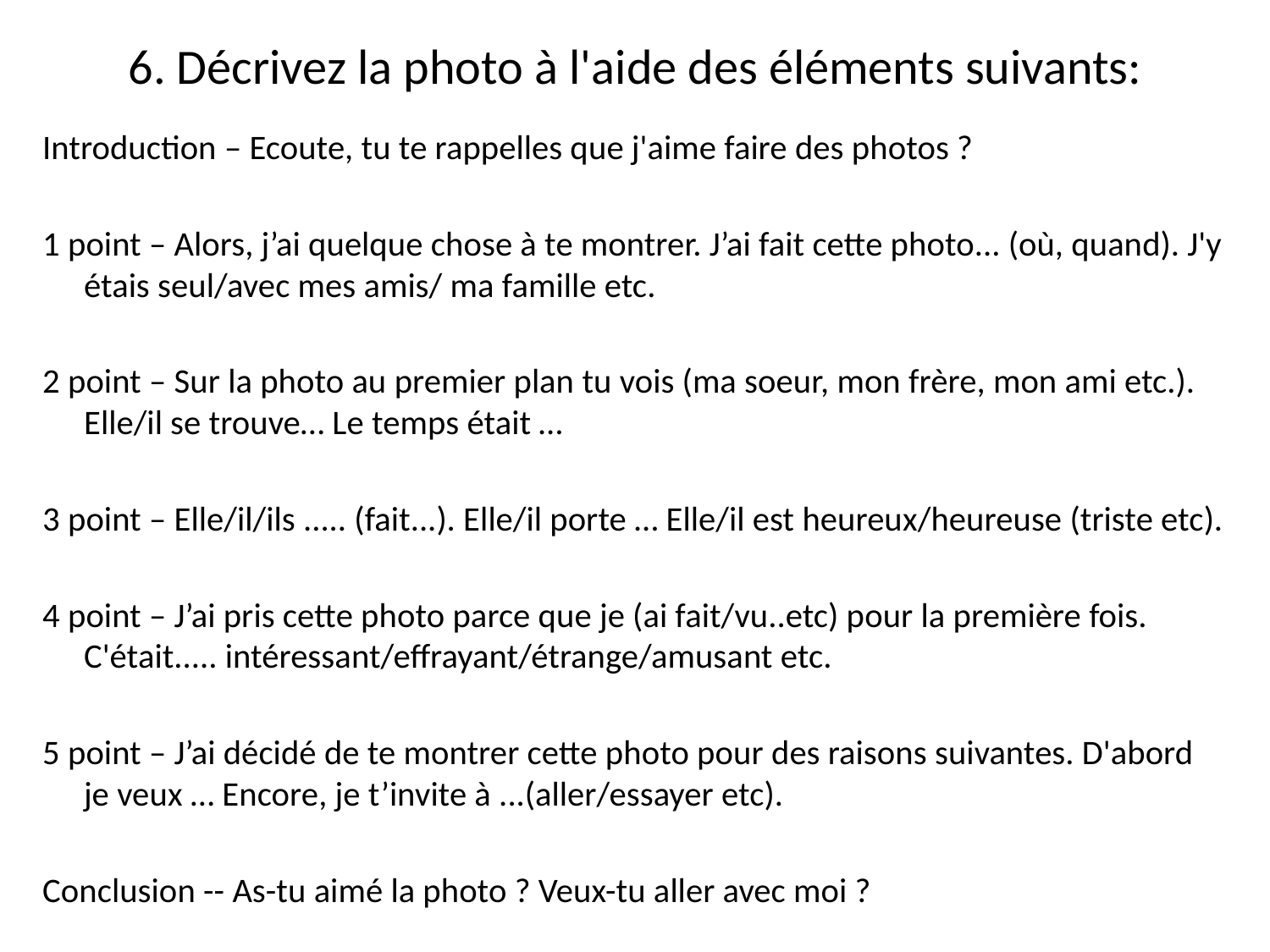

# 6. Décrivez la photo à l'aide des éléments suivants:
Introduction – Ecoute, tu te rappelles que j'aime faire des photos ?

1 point – Alors, j’ai quelque chose à te montrer. J’ai fait cette photo... (où, quand). J'y étais seul/avec mes amis/ ma famille etc.

2 point – Sur la photo au premier plan tu vois (ma soeur, mon frère, mon ami etc.). Elle/il se trouve… Le temps était …

3 point – Elle/il/ils ..... (fait...). Elle/il porte … Elle/il est heureux/heureuse (triste etc).

4 point – J’ai pris cette photo parce que je (ai fait/vu..etc) pour la première fois. C'était..... intéressant/effrayant/étrange/amusant etc.

5 point – J’ai décidé de te montrer cette photo pour des raisons suivantes. D'abord je veux … Encore, je t’invite à ...(aller/essayer etc).

Conclusion -- As-tu aimé la photo ? Veux-tu aller avec moi ?